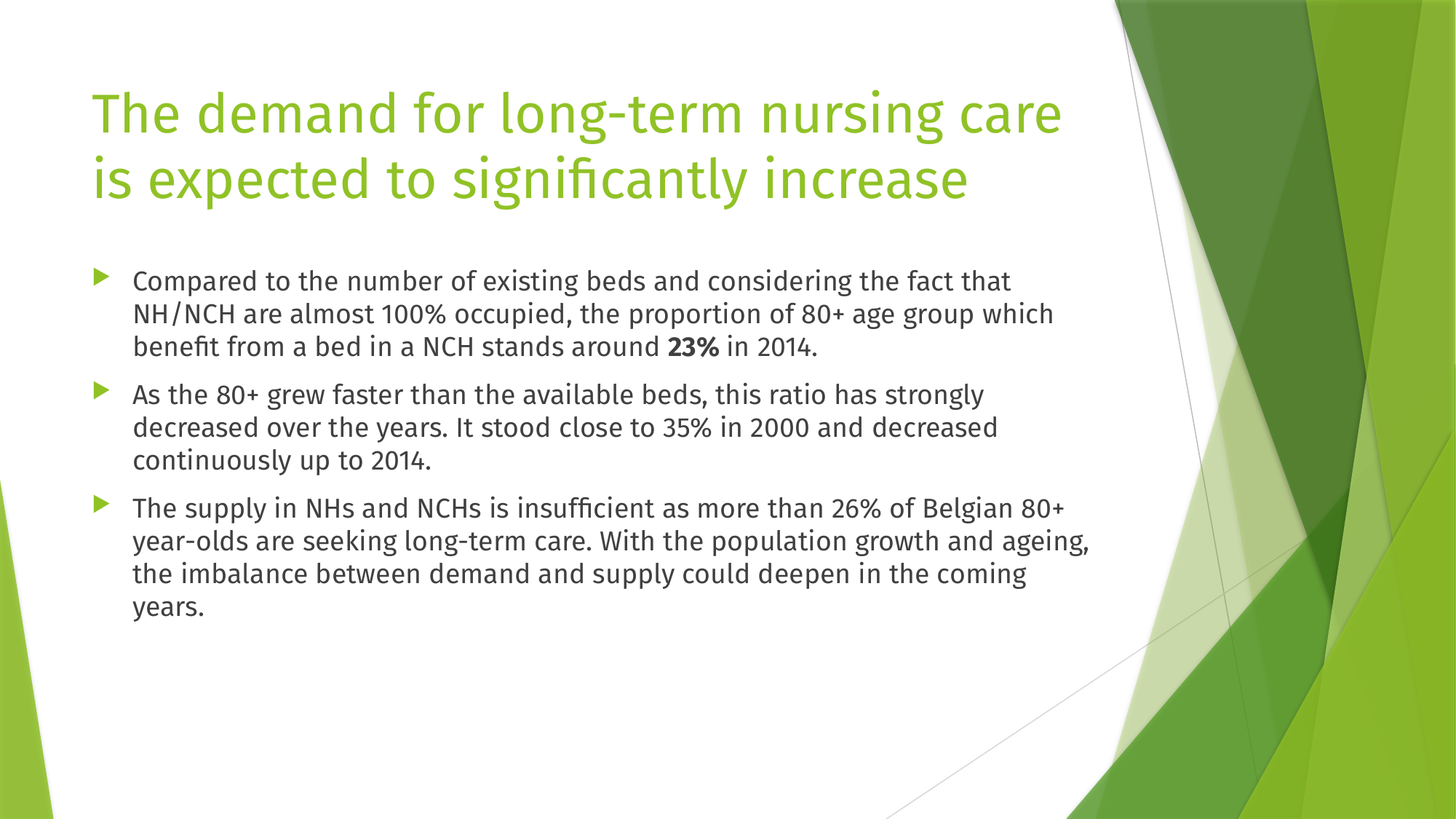

# The demand for long-term nursing care is expected to significantly increase
Compared to the number of existing beds and considering the fact that NH/NCH are almost 100% occupied, the proportion of 80+ age group which benefit from a bed in a NCH stands around 23% in 2014.
As the 80+ grew faster than the available beds, this ratio has strongly decreased over the years. It stood close to 35% in 2000 and decreased continuously up to 2014.
The supply in NHs and NCHs is insufficient as more than 26% of Belgian 80+ year-olds are seeking long-term care. With the population growth and ageing, the imbalance between demand and supply could deepen in the coming years.